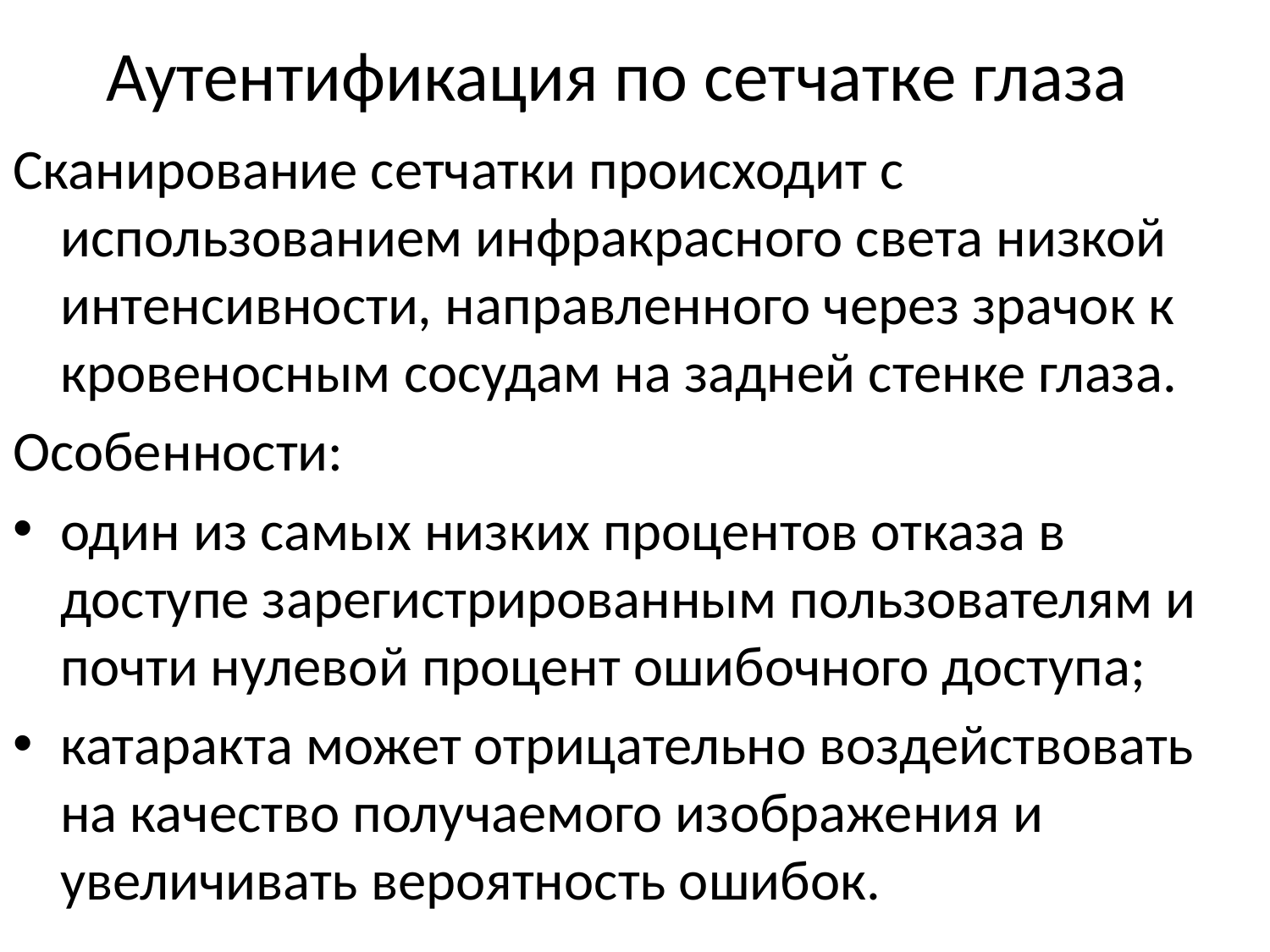

# Аутентификация по сетчатке глаза
Сканирование сетчатки происходит с использованием инфракрасного света низкой интенсивности, направленного через зрачок к кровеносным сосудам на задней стенке глаза.
Особенности:
один из самых низких процентов отказа в доступе зарегистрированным пользователям и почти нулевой процент ошибочного доступа;
катаракта может отрицательно воздействовать на качество получаемого изображения и увеличивать вероятность ошибок.